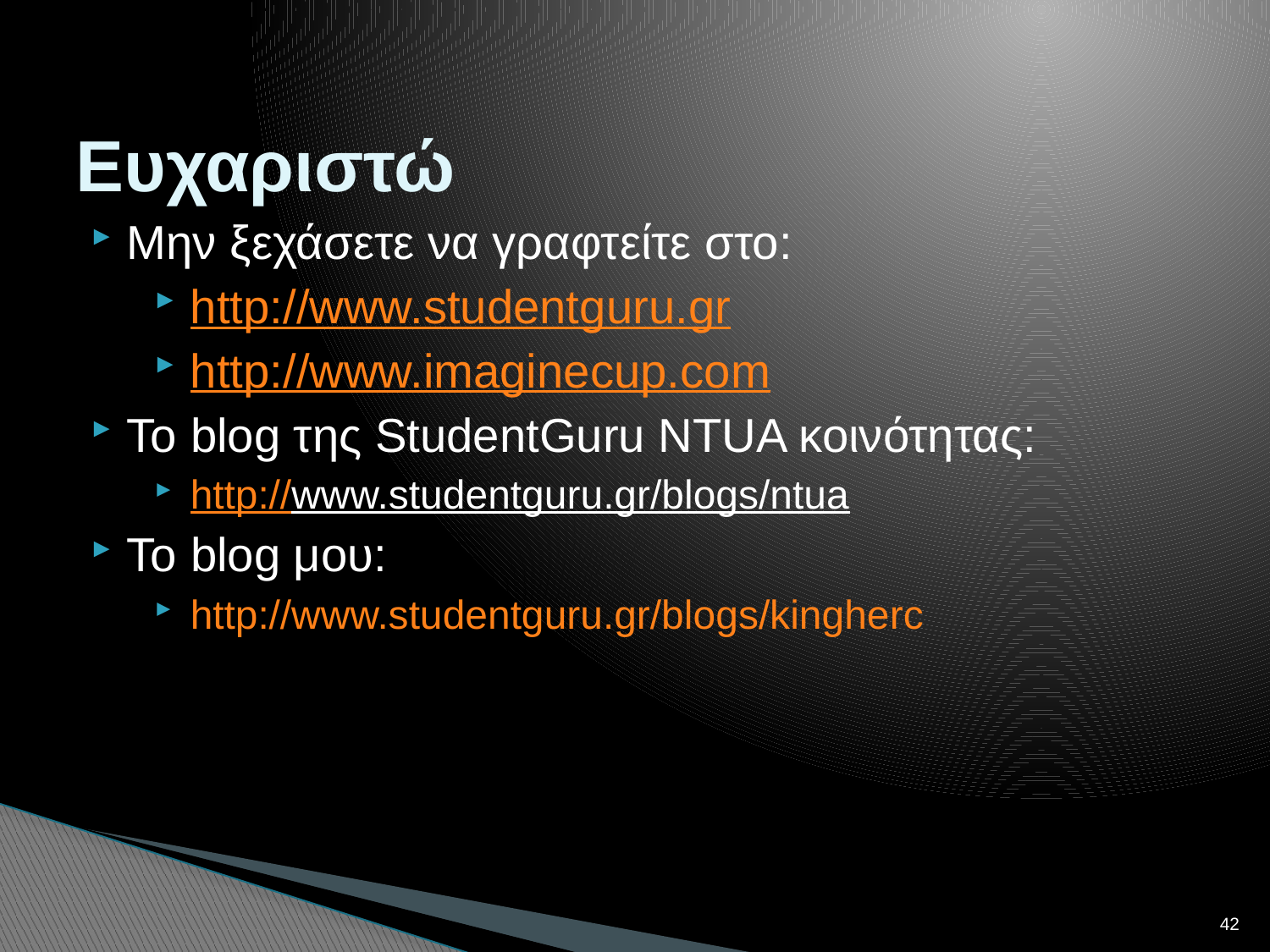

# Ευχαριστώ
Μην ξεχάσετε να γραφτείτε στο:
http://www.studentguru.gr
http://www.imaginecup.com
Το blog της StudentGuru NTUA κοινότητας:
http://www.studentguru.gr/blogs/ntua
Το blog μου:
http://www.studentguru.gr/blogs/kingherc
42